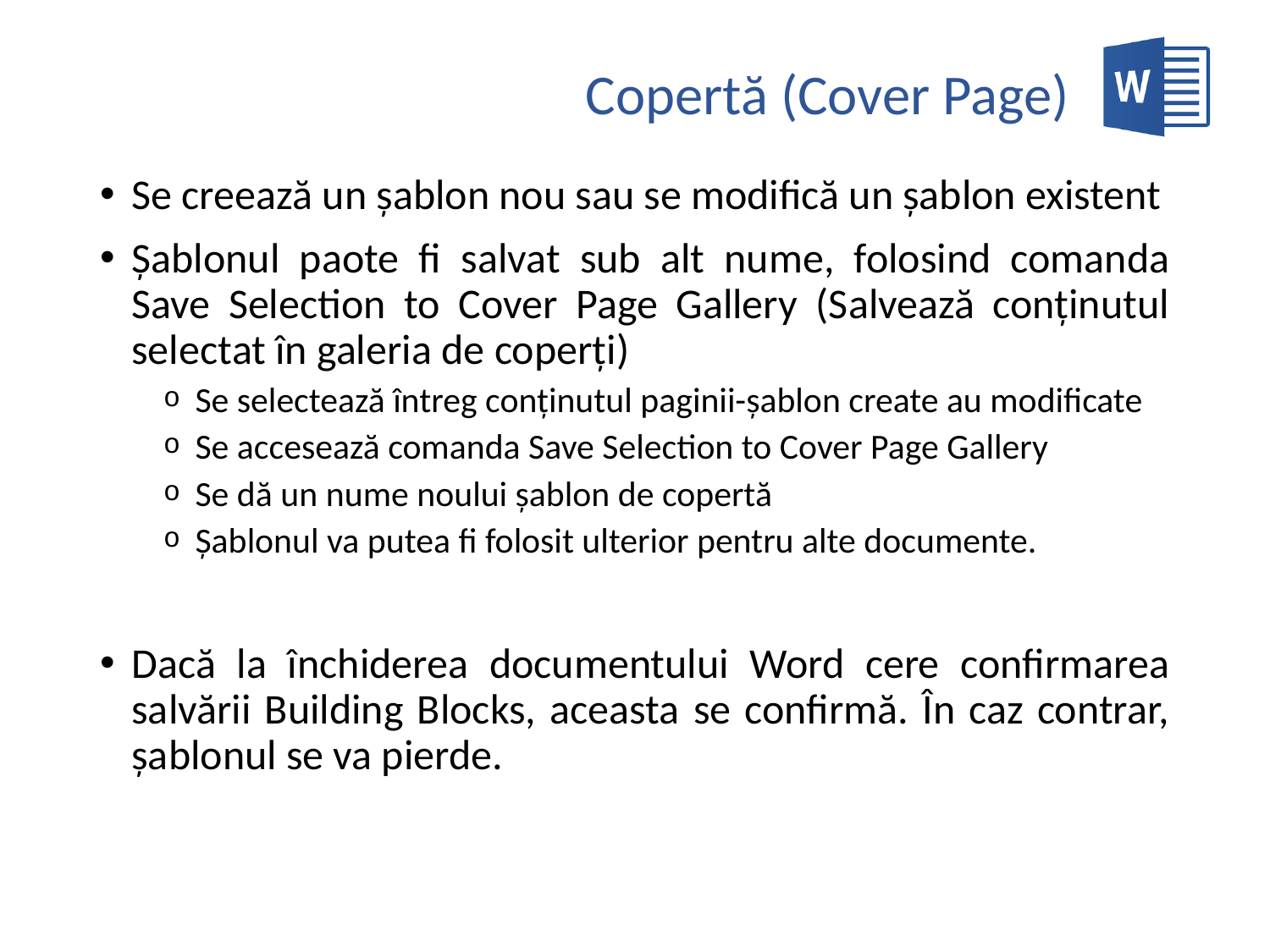

# Copertă (Cover Page)
Se creează un şablon nou sau se modifică un şablon existent
Şablonul paote fi salvat sub alt nume, folosind comanda Save Selection to Cover Page Gallery (Salvează conţinutul selectat în galeria de coperţi)
Se selectează întreg conţinutul paginii-şablon create au modificate
Se accesează comanda Save Selection to Cover Page Gallery
Se dă un nume noului şablon de copertă
Şablonul va putea fi folosit ulterior pentru alte documente.

Dacă la închiderea documentului Word cere confirmarea salvării Building Blocks, aceasta se confirmă. În caz contrar, şablonul se va pierde.